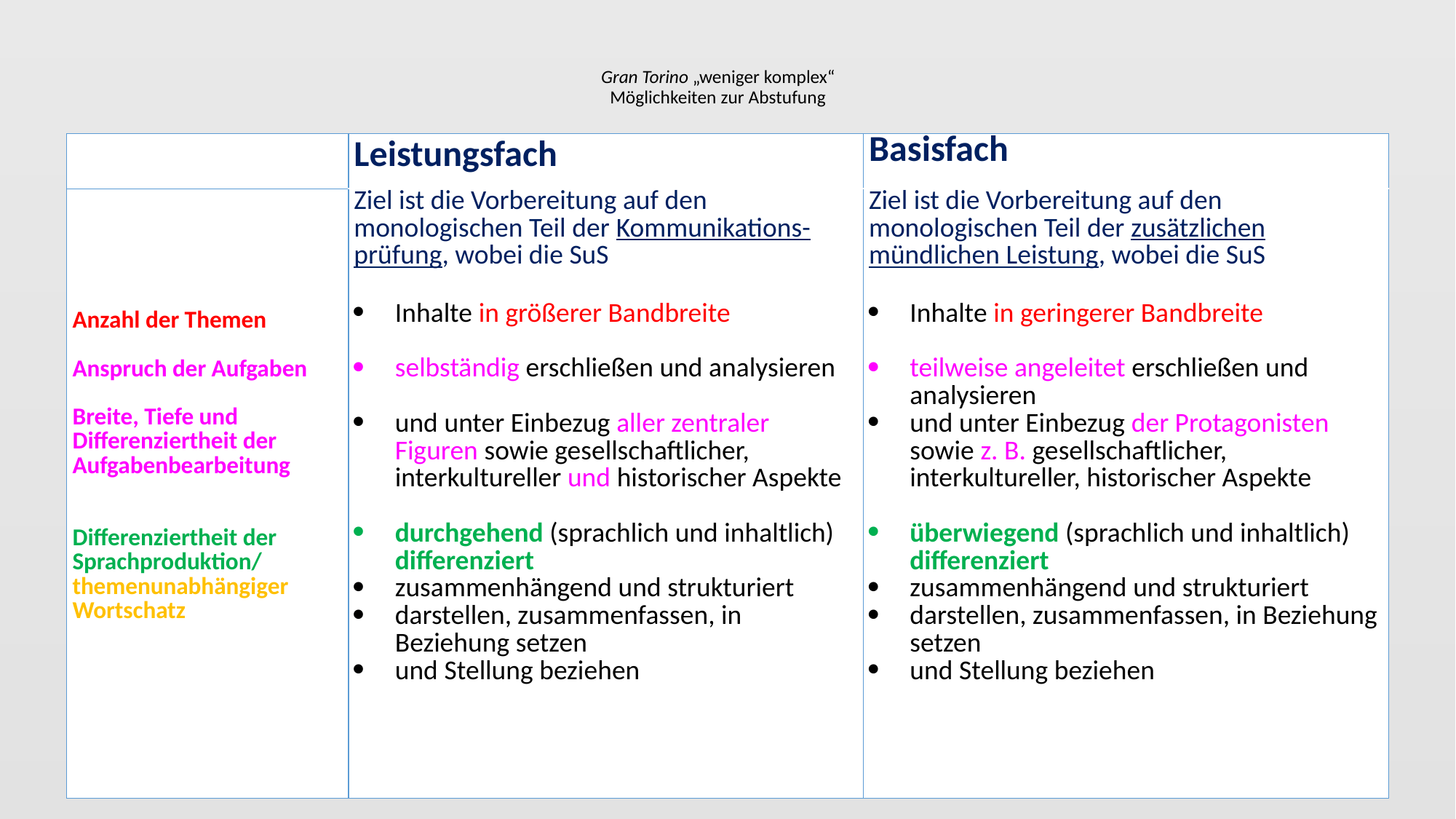

# Gran Torino „weniger komplex“ Möglichkeiten zur Abstufung
|  | Leistungsfach | Basisfach |
| --- | --- | --- |
| Anzahl der Themen Anspruch der Aufgaben Breite, Tiefe und Differenziertheit der Aufgabenbearbeitung Differenziertheit der Sprachproduktion/ themenunabhängiger Wortschatz | Ziel ist die Vorbereitung auf den monologischen Teil der Kommunikations-prüfung, wobei die SuS Inhalte in größerer Bandbreite selbständig erschließen und analysieren und unter Einbezug aller zentraler Figuren sowie gesellschaftlicher, interkultureller und historischer Aspekte durchgehend (sprachlich und inhaltlich) differenziert zusammenhängend und strukturiert darstellen, zusammenfassen, in Beziehung setzen und Stellung beziehen | Ziel ist die Vorbereitung auf den monologischen Teil der zusätzlichen mündlichen Leistung, wobei die SuS Inhalte in geringerer Bandbreite teilweise angeleitet erschließen und analysieren und unter Einbezug der Protagonisten sowie z. B. gesellschaftlicher, interkultureller, historischer Aspekte   überwiegend (sprachlich und inhaltlich) differenziert zusammenhängend und strukturiert darstellen, zusammenfassen, in Beziehung setzen und Stellung beziehen |